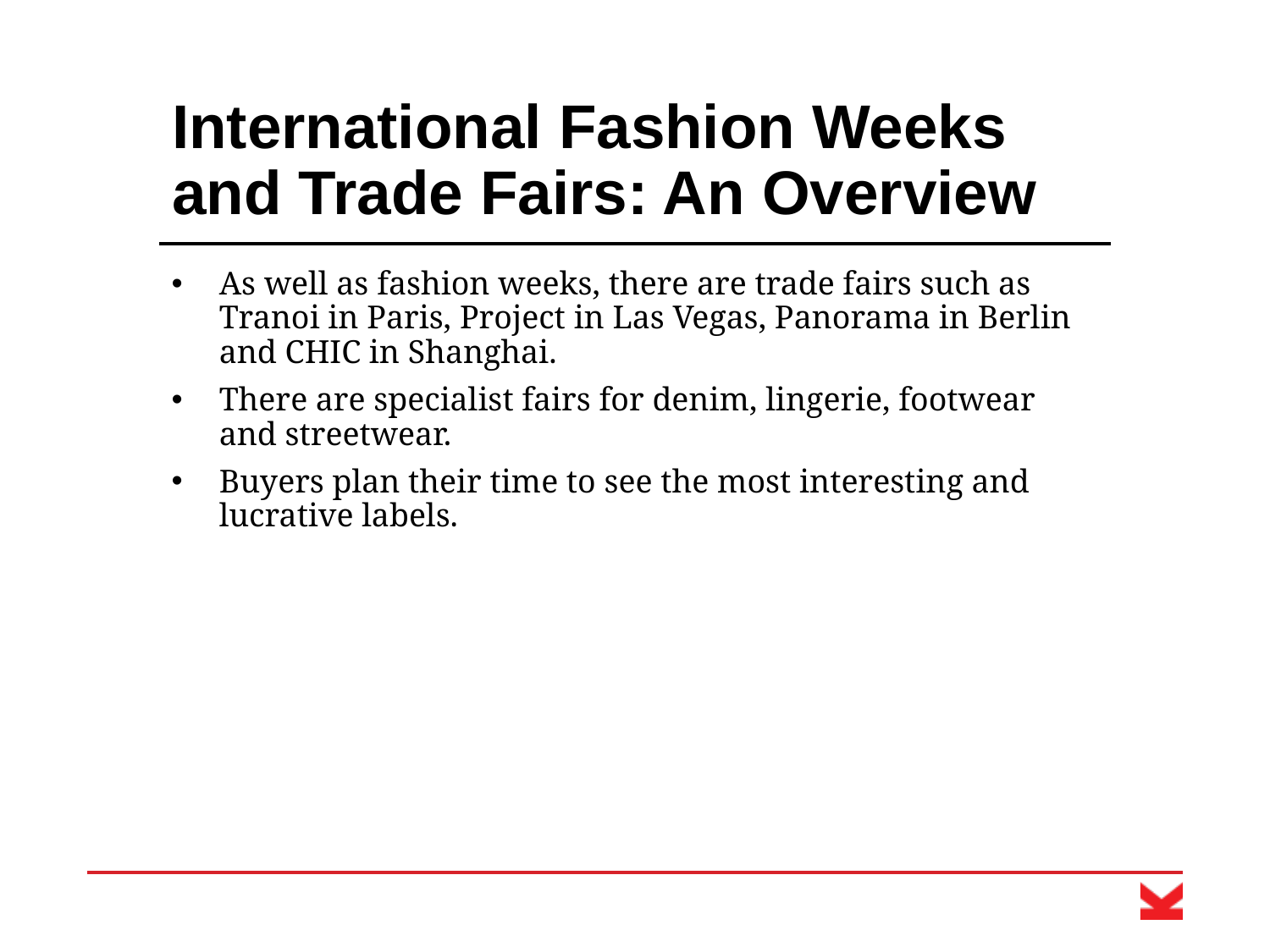

# International Fashion Weeks and Trade Fairs: An Overview
As well as fashion weeks, there are trade fairs such as Tranoi in Paris, Project in Las Vegas, Panorama in Berlin and CHIC in Shanghai.
There are specialist fairs for denim, lingerie, footwear and streetwear.
Buyers plan their time to see the most interesting and lucrative labels.